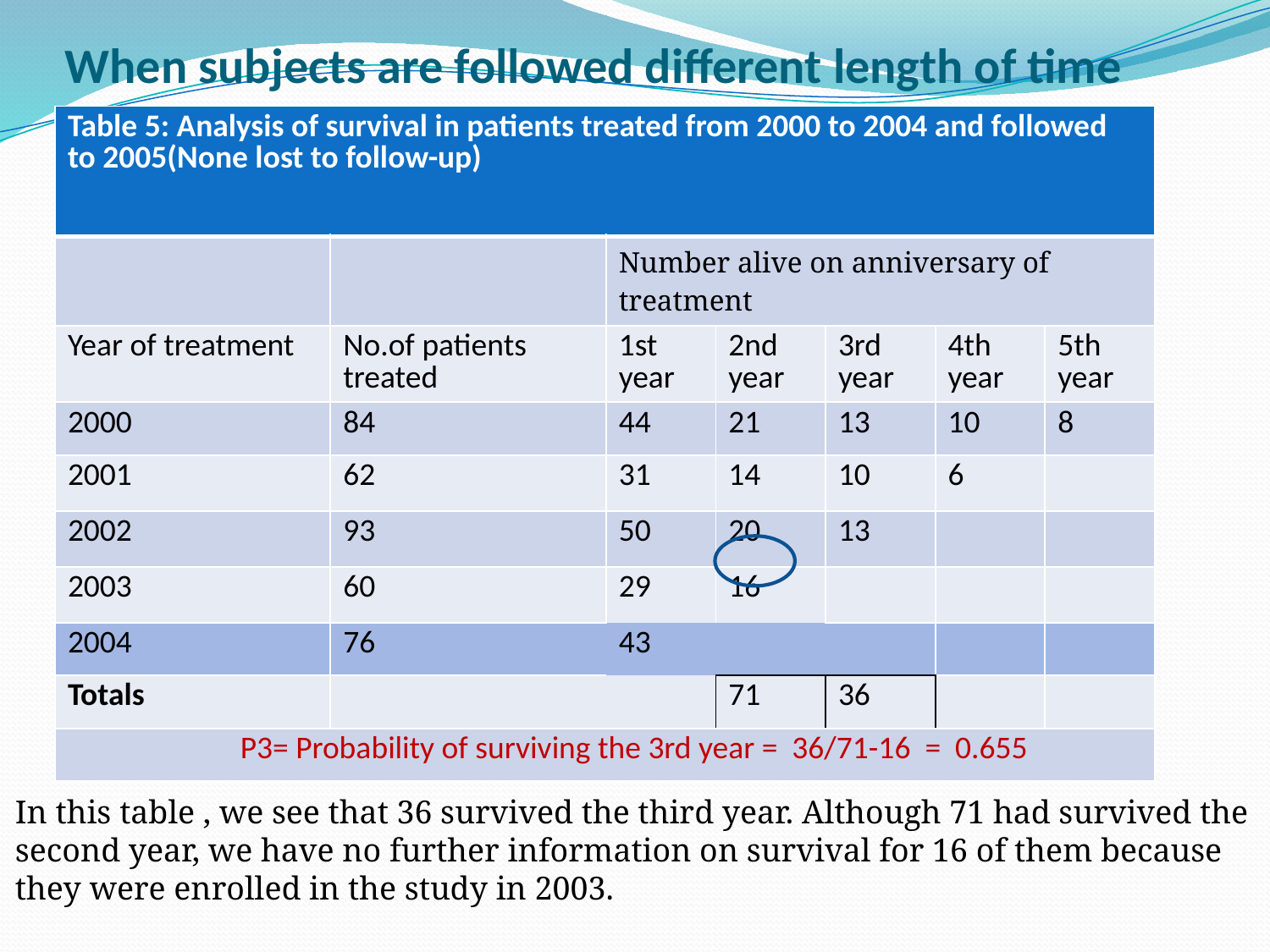

# When subjects are followed different length of time
| Table 5: Analysis of survival in patients treated from 2000 to 2004 and followed to 2005(None lost to follow-up) |  |  |  |  |  |  |
| --- | --- | --- | --- | --- | --- | --- |
|  |  | Number alive on anniversary of treatment |  |  |  |  |
| Year of treatment | No.of patients treated | 1st year | 2nd year | 3rd year | 4th year | 5th year |
| 2000 | 84 | 44 | 21 | 13 | 10 | 8 |
| 2001 | 62 | 31 | 14 | 10 | 6 |  |
| 2002 | 93 | 50 | 20 | 13 |  |  |
| 2003 | 60 | 29 | 16 |  |  |  |
| 2004 | 76 | 43 |  |  |  |  |
| Totals |  |  | 71 | 36 |  |  |
| P3= Probability of surviving the 3rd year = 36/71-16 = 0.655 |  |  |  |  |  |  |

In this table , we see that 36 survived the third year. Although 71 had survived the
second year, we have no further information on survival for 16 of them because
they were enrolled in the study in 2003.